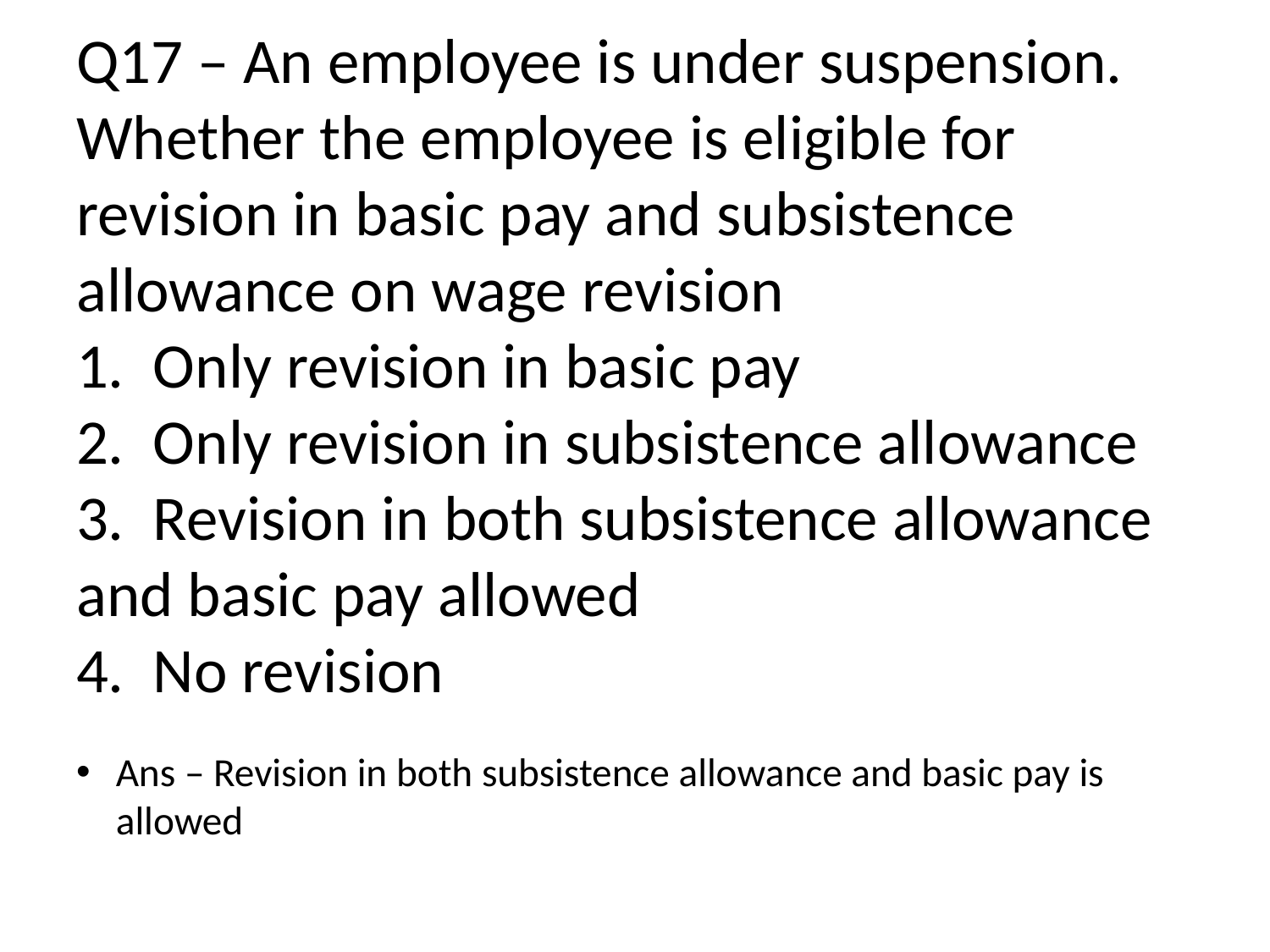

# Q17 – An employee is under suspension.  Whether the employee is eligible for revision in basic pay and subsistence allowance on wage revision 1.  Only revision in basic pay 2.  Only revision in subsistence allowance 3.  Revision in both subsistence allowance and basic pay allowed 4.  No revision
Ans – Revision in both subsistence allowance and basic pay is allowed